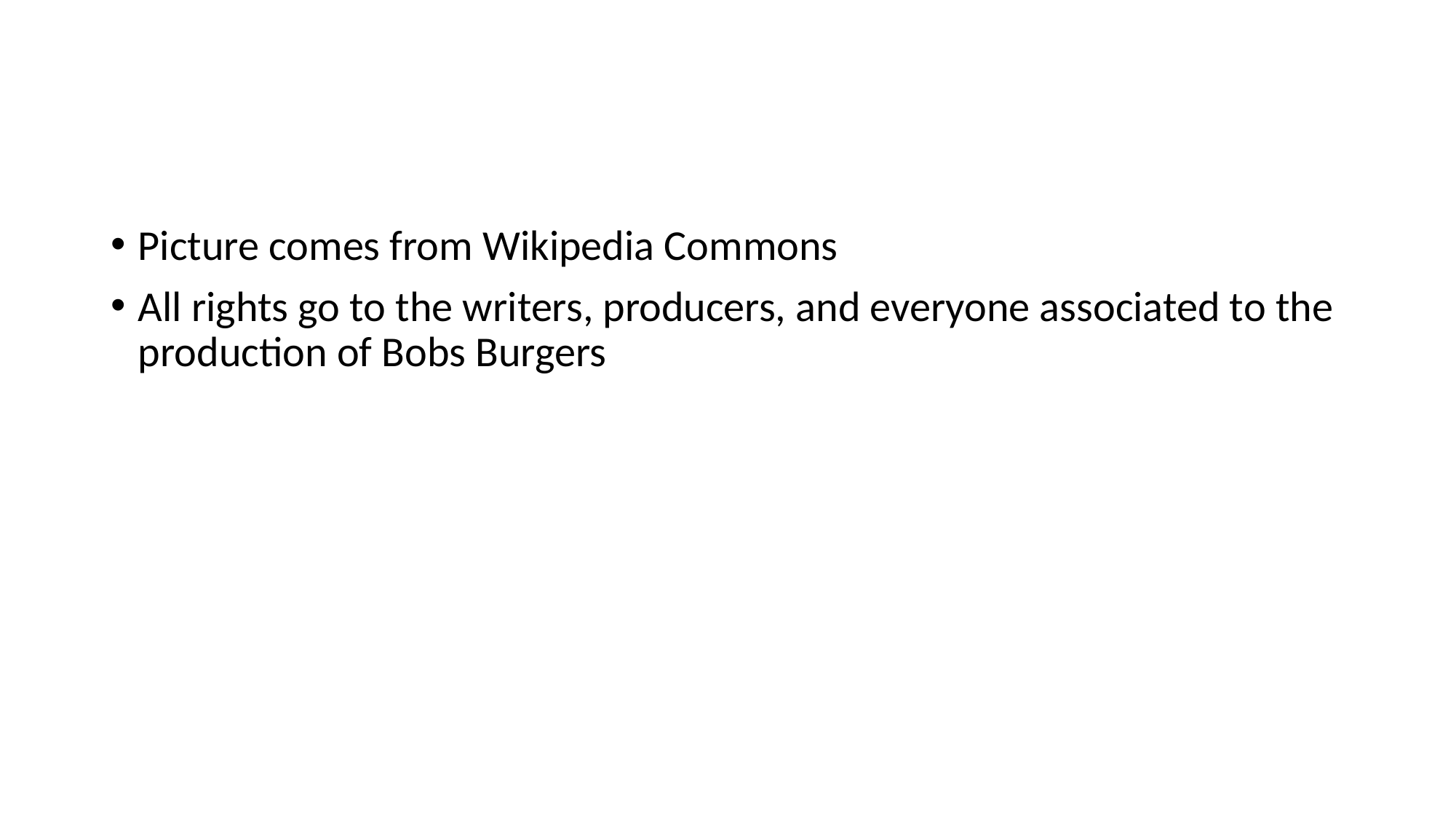

Picture comes from Wikipedia Commons
All rights go to the writers, producers, and everyone associated to the production of Bobs Burgers